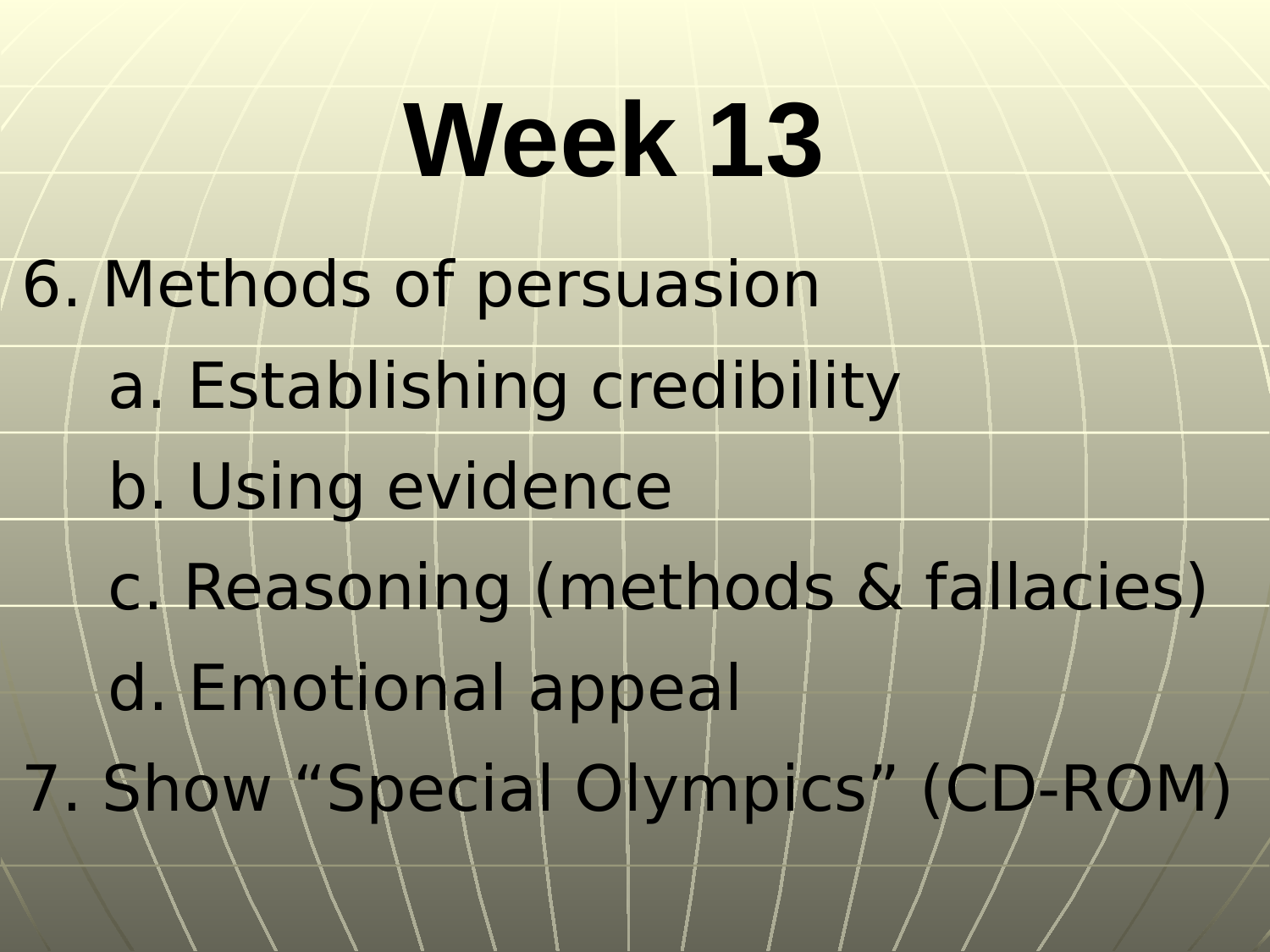

# Week 13
  6. Methods of persuasion
a. Establishing credibility
b. Using evidence
c. Reasoning (methods & fallacies)
d. Emotional appeal
  7. Show “Special Olympics” (CD-ROM)